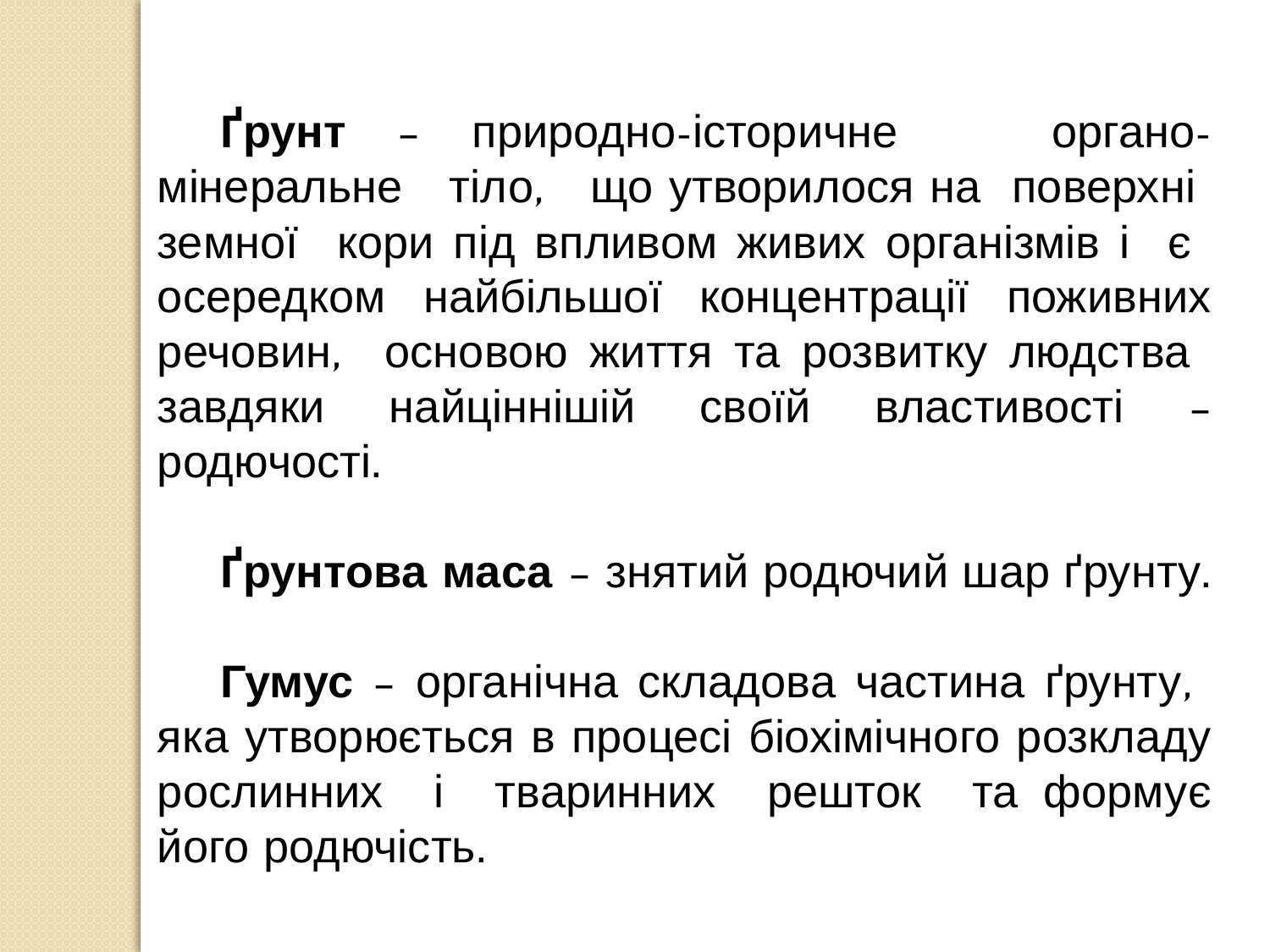

Ґрунт – природно-історичне   органо-мінеральне   тіло,   що утворилося на  поверхні  земної  кори під впливом живих організмів і  є  осередком  найбільшої  концентрації  поживних речовин,  основою життя та розвитку людства  завдяки найціннішій своїй властивості – родючості.

Ґрунтова маса – знятий родючий шар ґрунту.

Гумус – органічна складова частина ґрунту,  яка утворюється в процесі біохімічного розкладу рослинних  і  тваринних  решток  та формує його родючість.